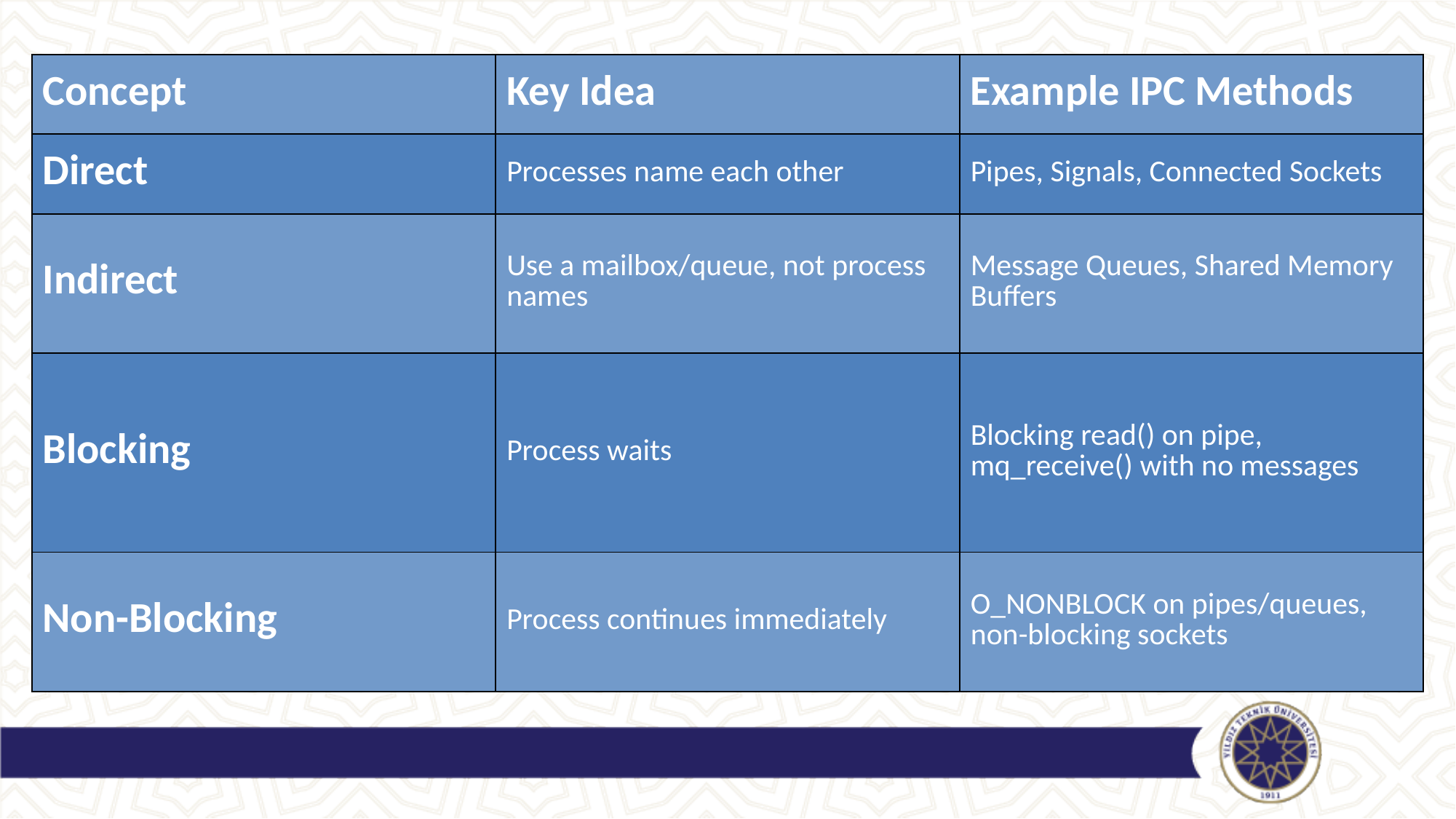

| Concept | Key Idea | Example IPC Methods |
| --- | --- | --- |
| Direct | Processes name each other | Pipes, Signals, Connected Sockets |
| Indirect | Use a mailbox/queue, not process names | Message Queues, Shared Memory Buffers |
| Blocking | Process waits | Blocking read() on pipe, mq\_receive() with no messages |
| Non-Blocking | Process continues immediately | O\_NONBLOCK on pipes/queues, non-blocking sockets |